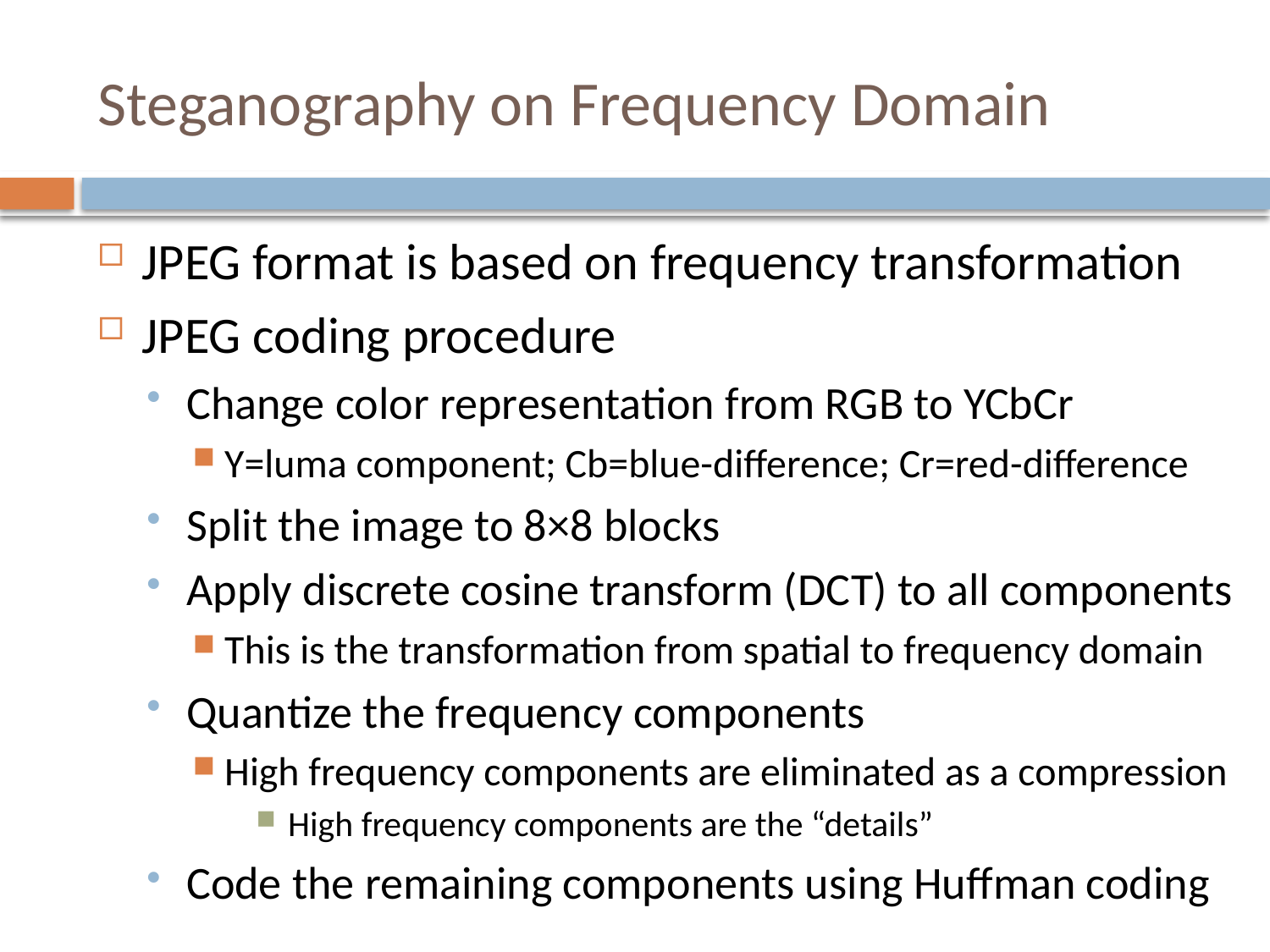

# Steganography on Frequency Domain
JPEG format is based on frequency transformation
JPEG coding procedure
Change color representation from RGB to YCbCr
Y=luma component; Cb=blue-difference; Cr=red-difference
Split the image to 8×8 blocks
Apply discrete cosine transform (DCT) to all components
This is the transformation from spatial to frequency domain
Quantize the frequency components
High frequency components are eliminated as a compression
High frequency components are the “details”
Code the remaining components using Huffman coding